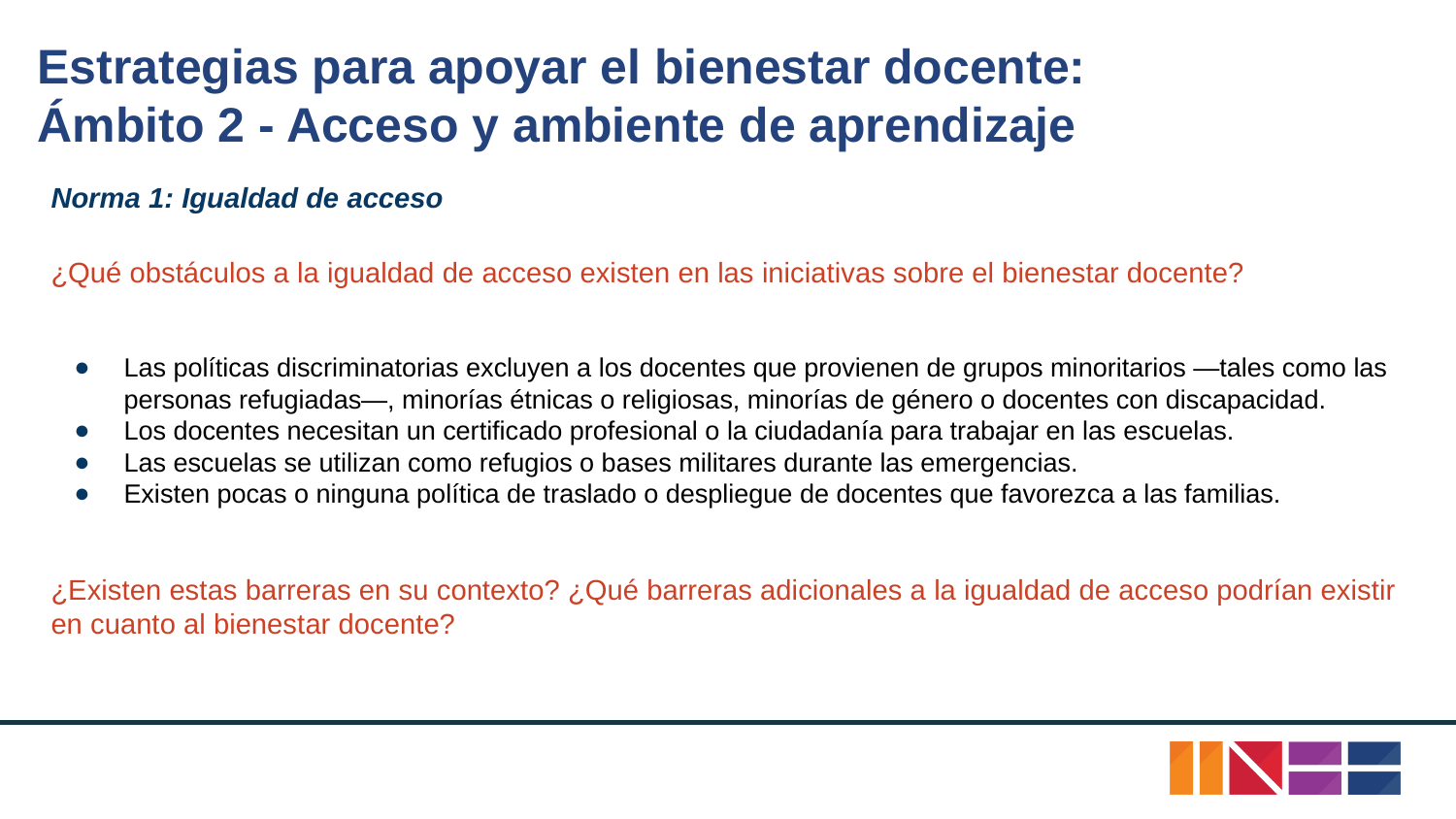

# Estrategias para apoyar el bienestar docente:
Ámbito 2 - Acceso y ambiente de aprendizaje

Norma 1: Igualdad de acceso

¿Qué obstáculos a la igualdad de acceso existen en las iniciativas sobre el bienestar docente?

Las políticas discriminatorias excluyen a los docentes que provienen de grupos minoritarios —tales como las personas refugiadas—, minorías étnicas o religiosas, minorías de género o docentes con discapacidad.
Los docentes necesitan un certificado profesional o la ciudadanía para trabajar en las escuelas.
Las escuelas se utilizan como refugios o bases militares durante las emergencias.
Existen pocas o ninguna política de traslado o despliegue de docentes que favorezca a las familias.

¿Existen estas barreras en su contexto? ¿Qué barreras adicionales a la igualdad de acceso podrían existir en cuanto al bienestar docente?